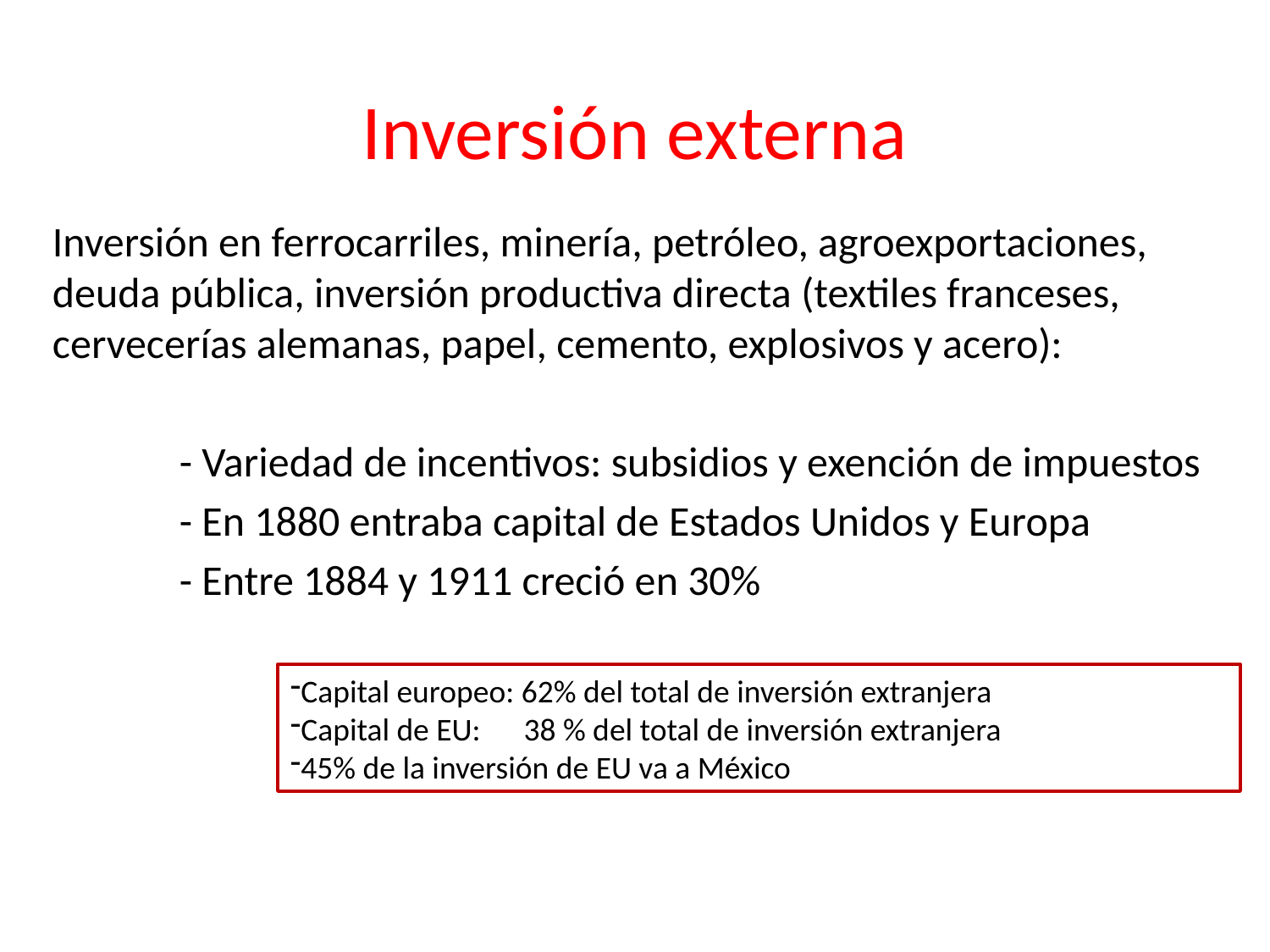

# Inversión externa
Inversión en ferrocarriles, minería, petróleo, agroexportaciones, deuda pública, inversión productiva directa (textiles franceses, cervecerías alemanas, papel, cemento, explosivos y acero):

	- Variedad de incentivos: subsidios y exención de impuestos
	- En 1880 entraba capital de Estados Unidos y Europa
	- Entre 1884 y 1911 creció en 30%

Capital europeo: 62% del total de inversión extranjera
Capital de EU:      38 % del total de inversión extranjera
45% de la inversión de EU va a México